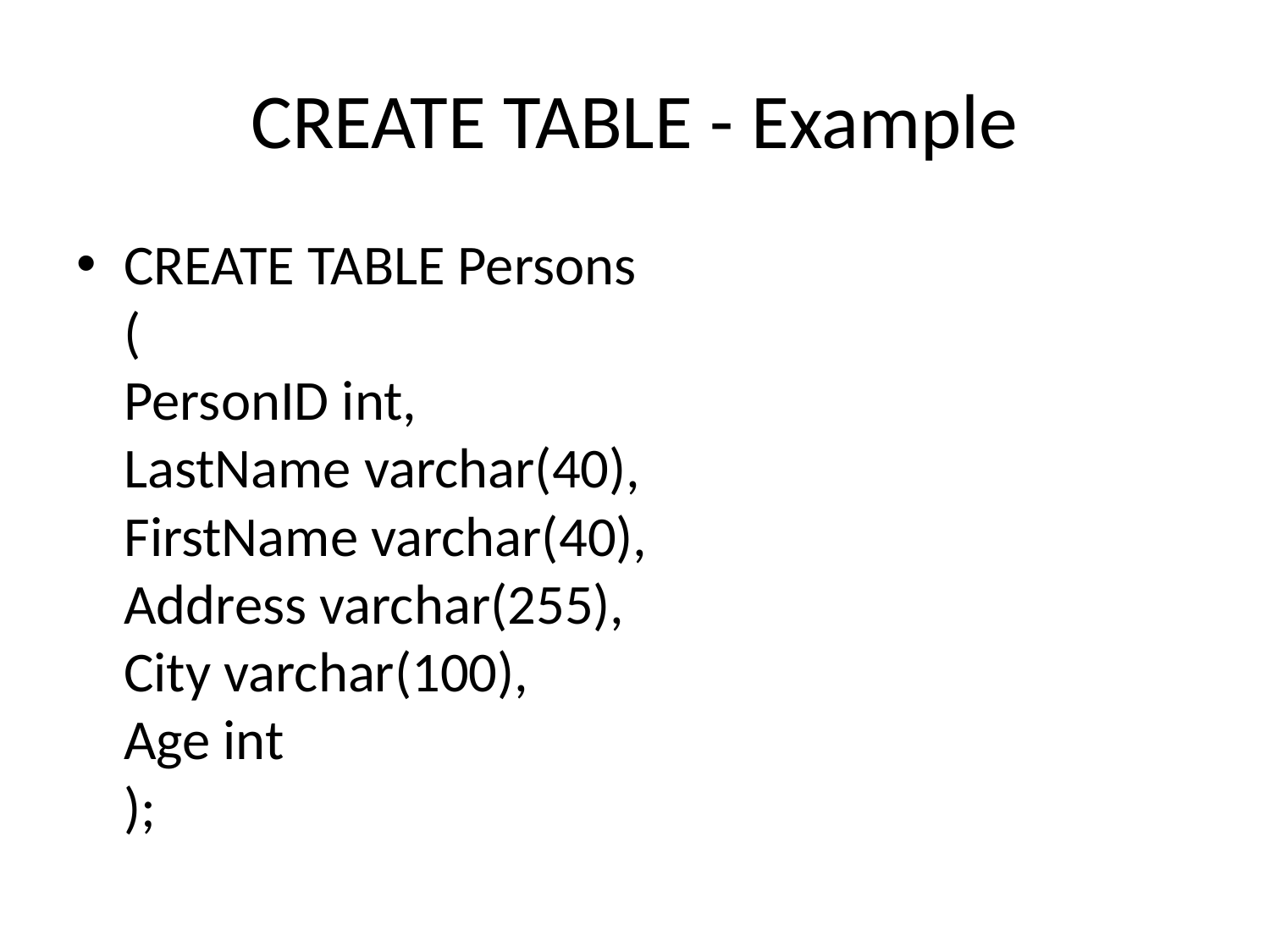

# CREATE TABLE - Example
CREATE TABLE Persons
(
PersonID int,
LastName varchar(40),
FirstName varchar(40),
Address varchar(255),
City varchar(100),
Age int
);